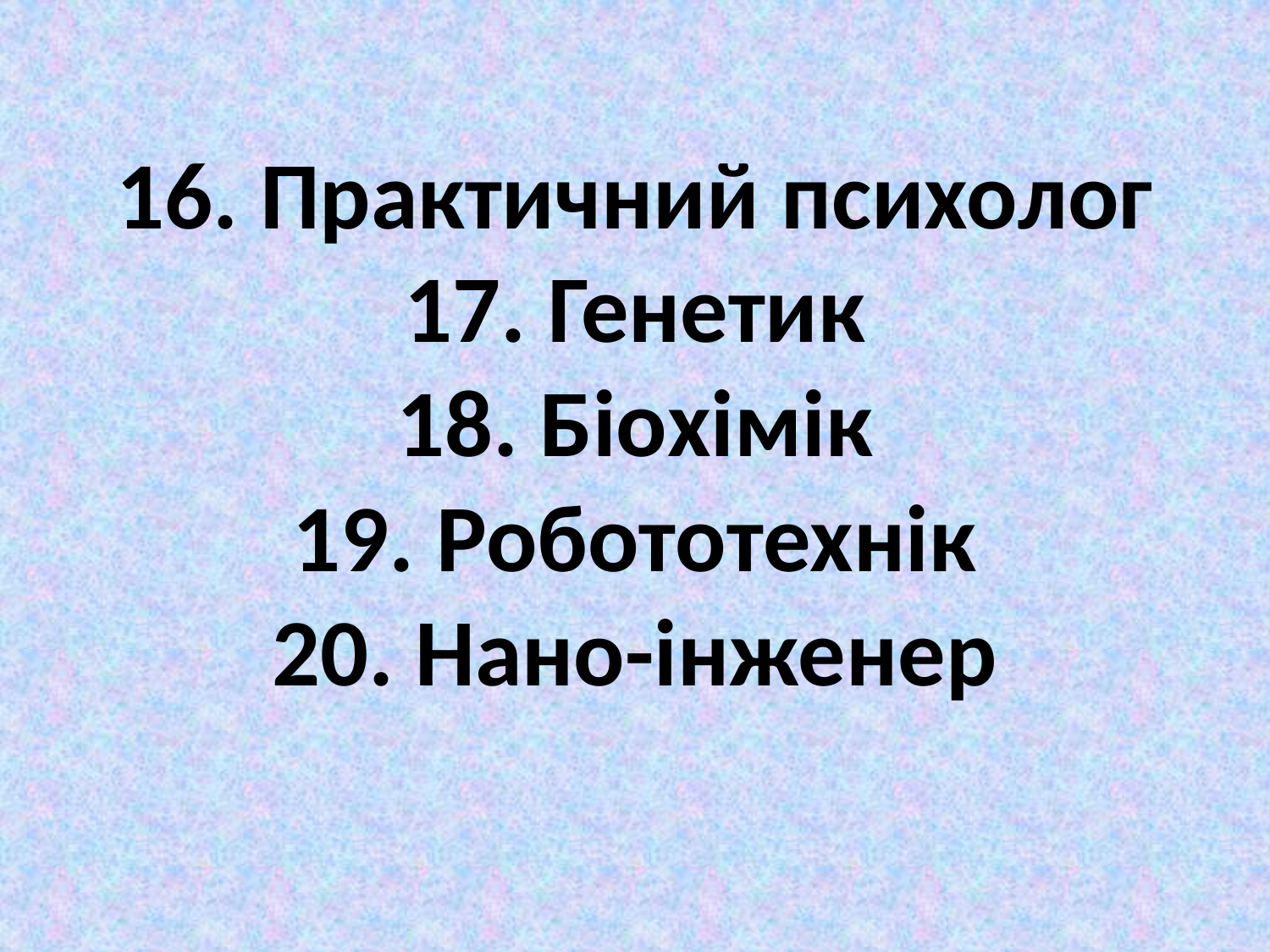

# 16. Практичний психолог 17. Генетик 18. Біохімік 19. Робототехнік 20. Нано-інженер